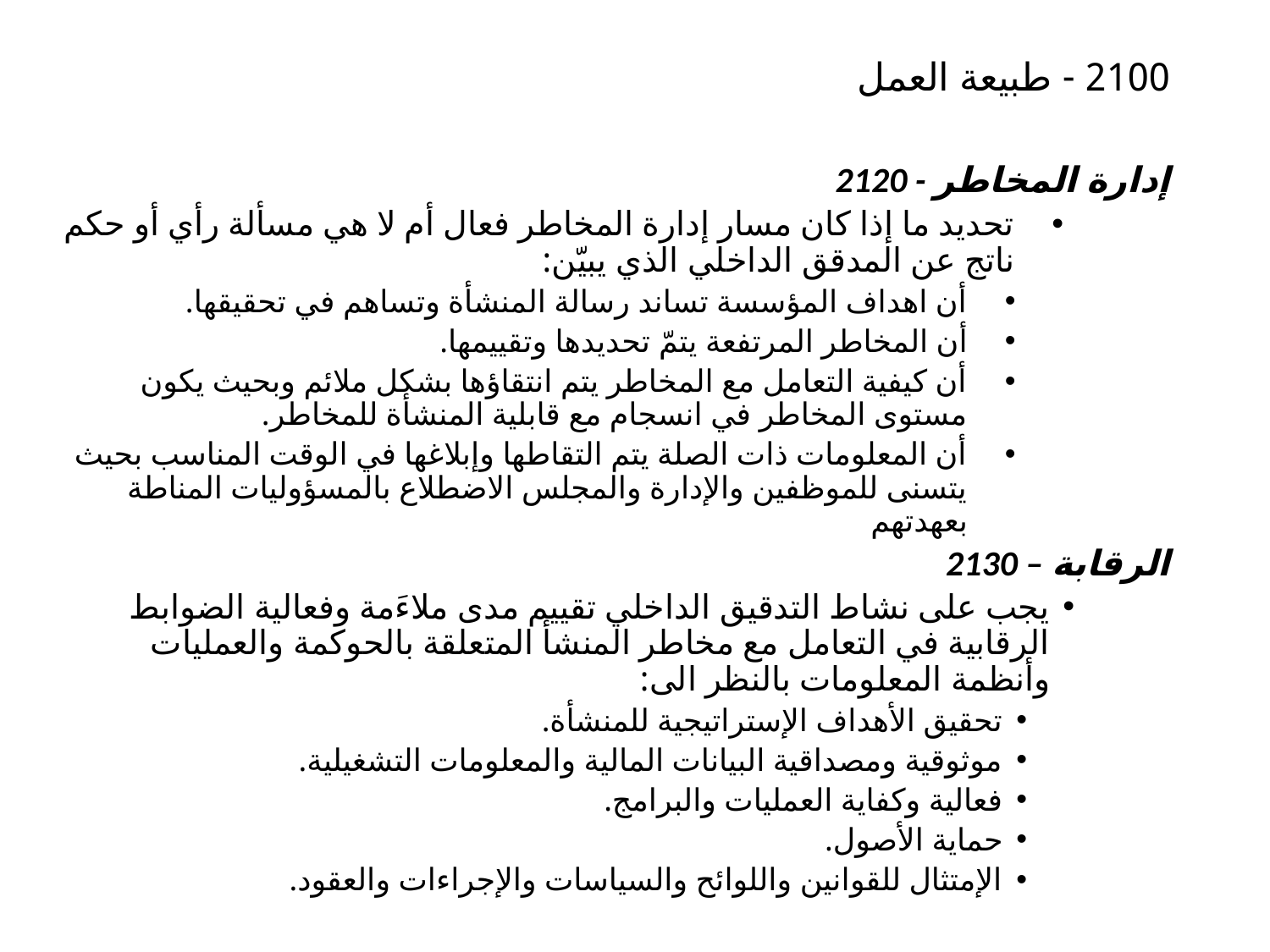

# 2100 - طبيعة العمل
2120 - إدارة المخاطر
تحديد ما إذا كان مسار إدارة المخاطر فعال أم لا هي مسألة رأي أو حكم ناتج عن المدقق الداخلي الذي يبيّن:
أن اهداف المؤسسة تساند رسالة المنشأة وتساهم في تحقيقها.
أن المخاطر المرتفعة يتمّ تحديدها وتقييمها.
أن كيفية التعامل مع المخاطر يتم انتقاؤها بشكل ملائم وبحيث يكون مستوى المخاطر في انسجام مع قابلية المنشأة للمخاطر.
أن المعلومات ذات الصلة يتم التقاطها وإبلاغها في الوقت المناسب بحيث يتسنى للموظفين والإدارة والمجلس الاضطلاع بالمسؤوليات المناطة بعهدتهم
2130 – الرقابة
يجب على نشاط التدقيق الداخلي تقييم مدى ملاءَمة وفعالية الضوابط الرقابية في التعامل مع مخاطر المنشأ المتعلقة بالحوكمة والعمليات وأنظمة المعلومات بالنظر الى:
تحقيق الأهداف الإستراتيجية للمنشأة.
موثوقية ومصداقية البيانات المالية والمعلومات التشغيلية.
فعالية وكفاية العمليات والبرامج.
حماية الأصول.
الإمتثال للقوانين واللوائح والسياسات والإجراءات والعقود.